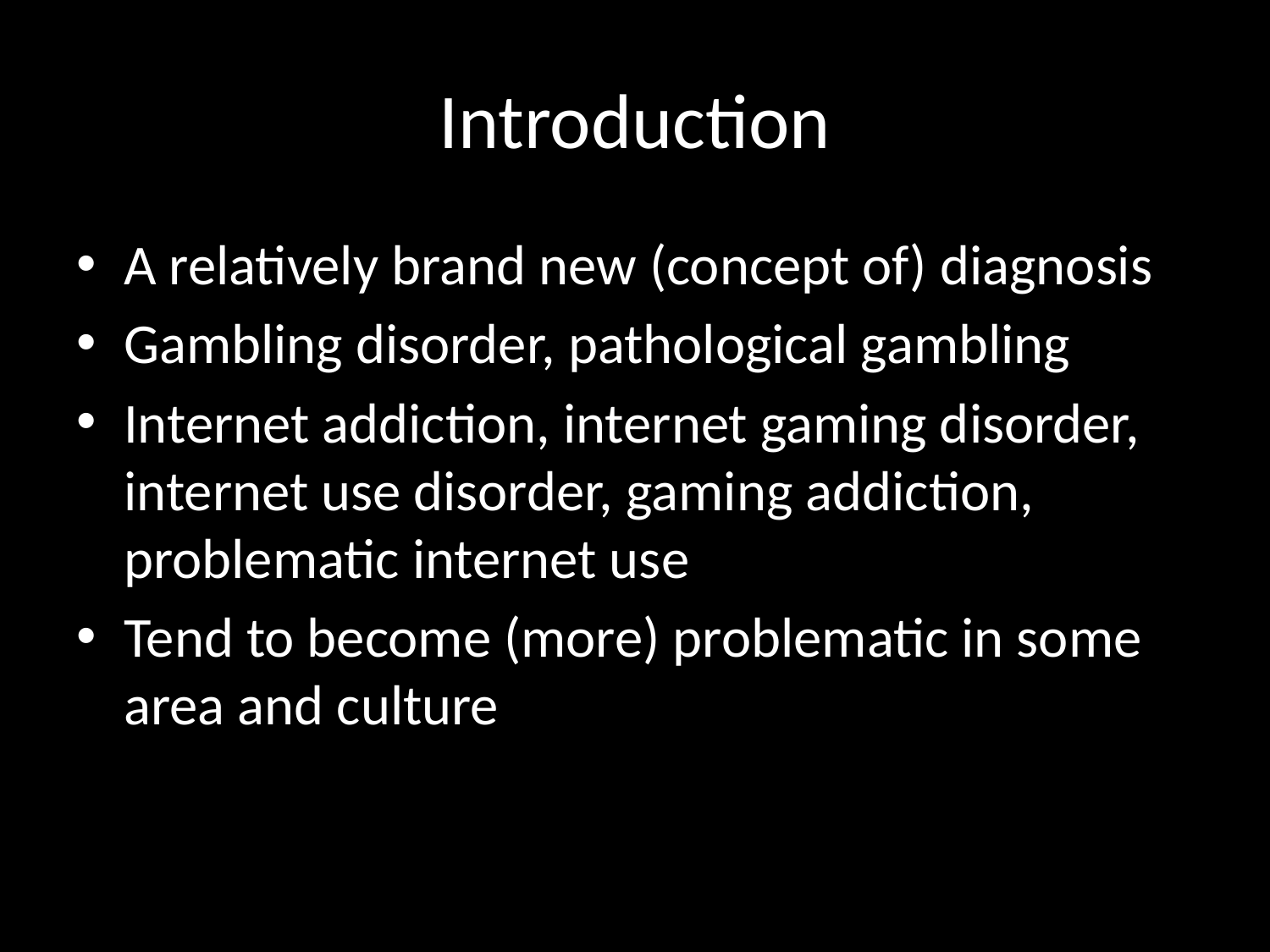

# Introduction
A relatively brand new (concept of) diagnosis
Gambling disorder, pathological gambling
Internet addiction, internet gaming disorder, internet use disorder, gaming addiction, problematic internet use
Tend to become (more) problematic in some area and culture